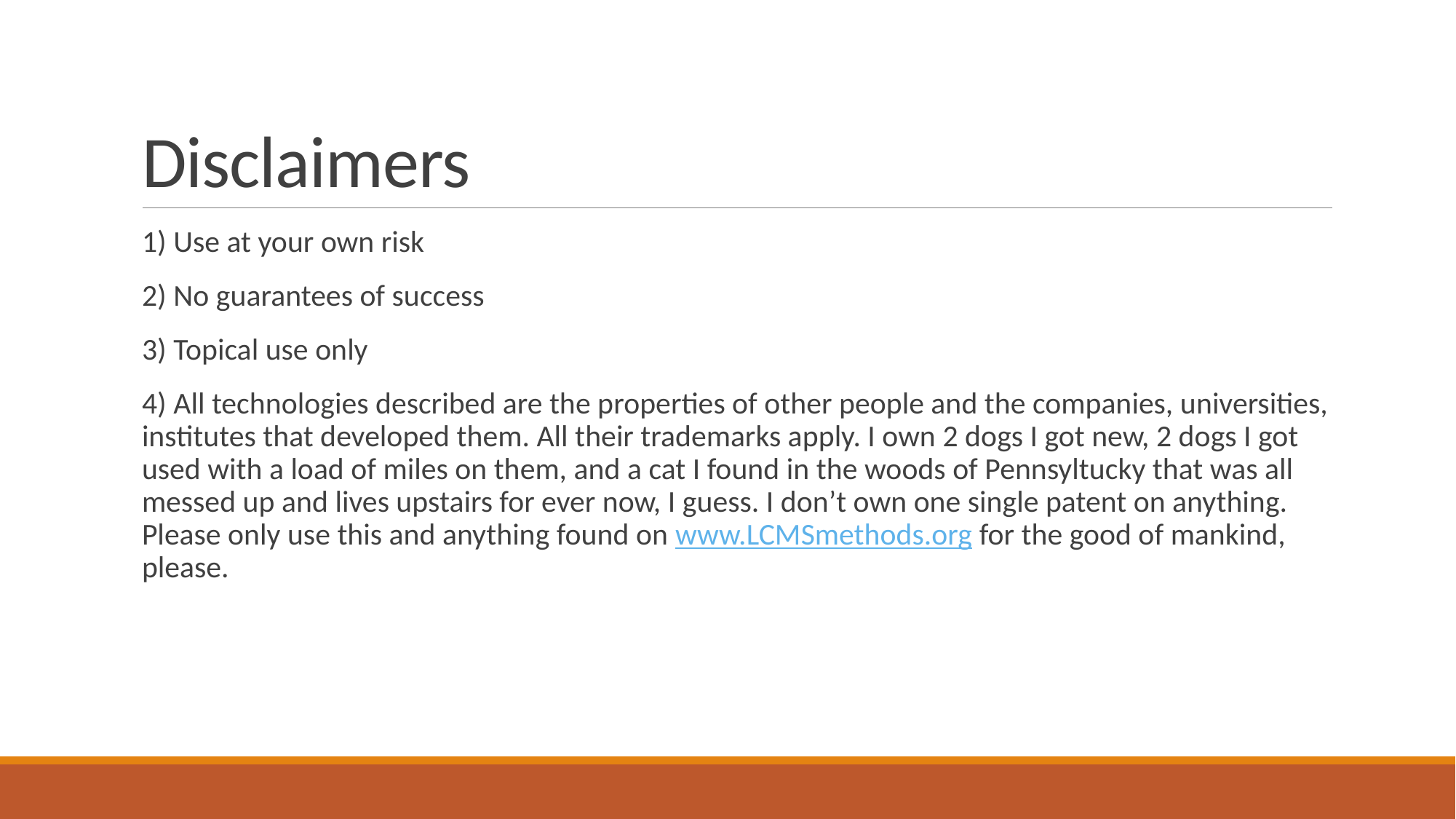

# Disclaimers
1) Use at your own risk
2) No guarantees of success
3) Topical use only
4) All technologies described are the properties of other people and the companies, universities, institutes that developed them. All their trademarks apply. I own 2 dogs I got new, 2 dogs I got used with a load of miles on them, and a cat I found in the woods of Pennsyltucky that was all messed up and lives upstairs for ever now, I guess. I don’t own one single patent on anything. Please only use this and anything found on www.LCMSmethods.org for the good of mankind, please.